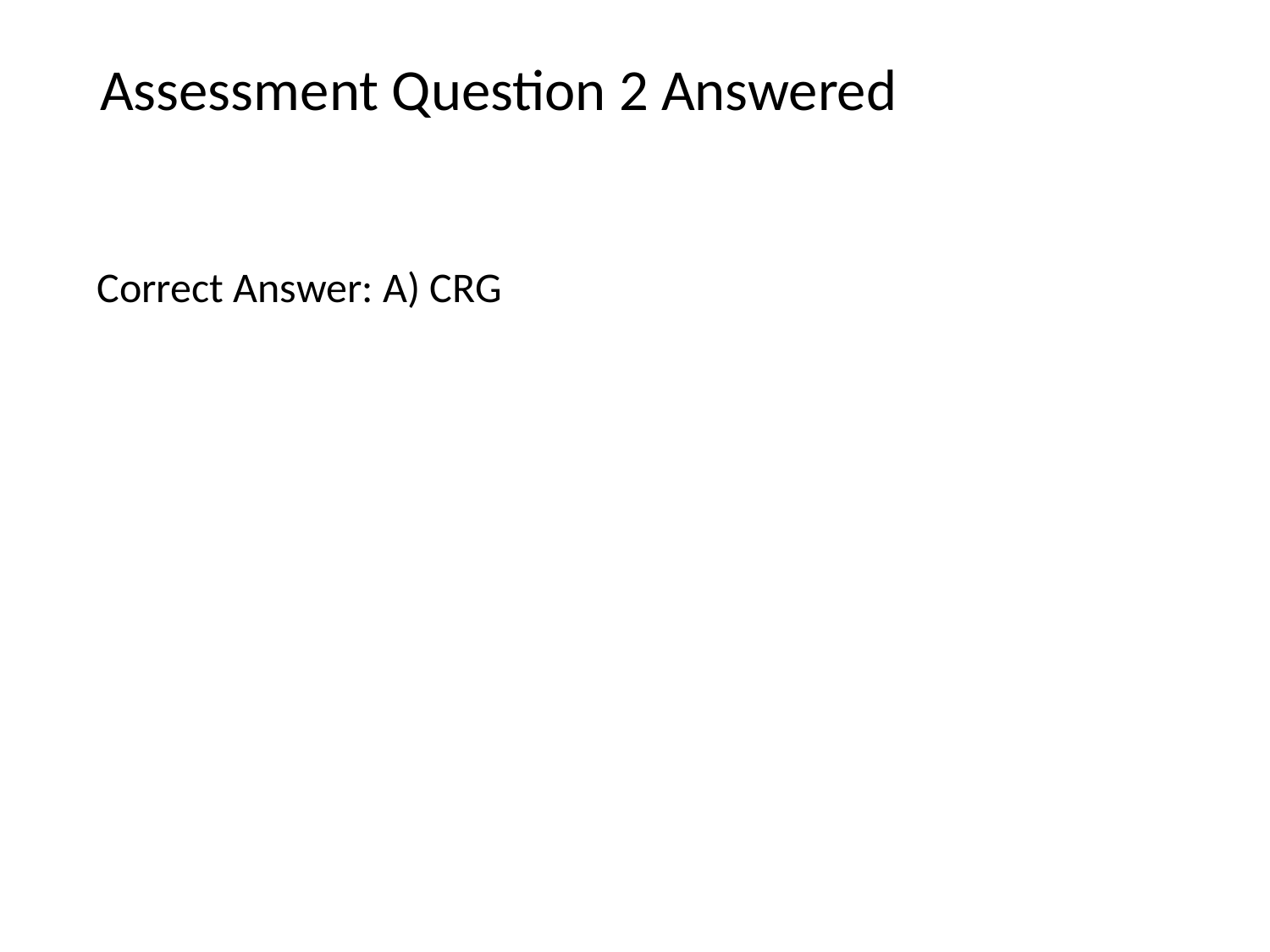

# Assessment Question 2 Answered
Correct Answer: A) CRG